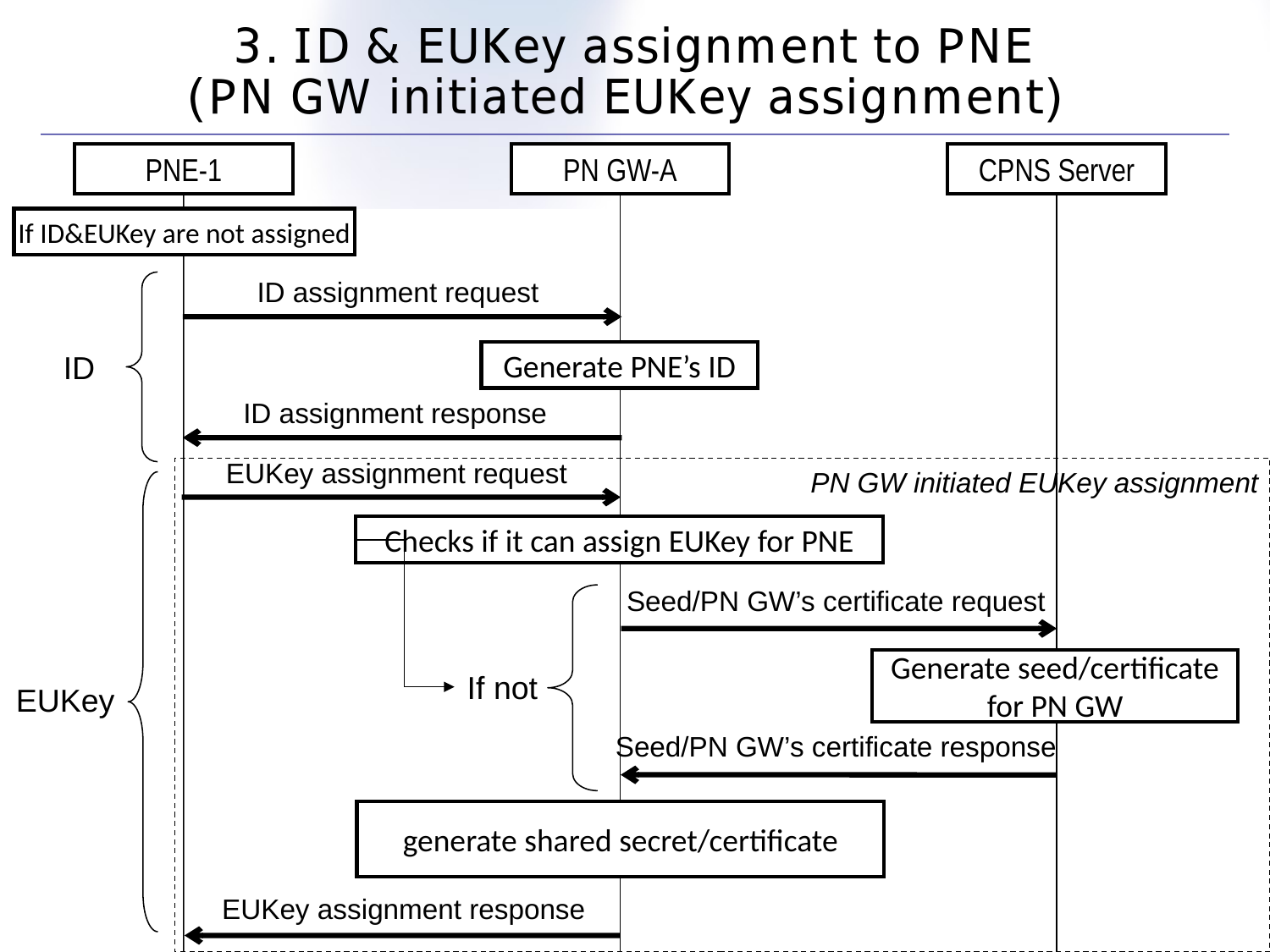

3. ID & EUKey assignment to PNE
(PN GW initiated EUKey assignment)
PNE-1
PN GW-A
CPNS Server
If ID&EUKey are not assigned

ID assignment request

Generate PNE’s ID
ID
ID assignment response

EUKey assignment request

PN GW initiated EUKey assignment

Checks if it can assign EUKey for PNE
Seed/PN GW’s certificate request

Generate seed/certificate for PN GW
If not
EUKey
Seed/PN GW’s certificate response

generate shared secret/certificate
EUKey assignment response